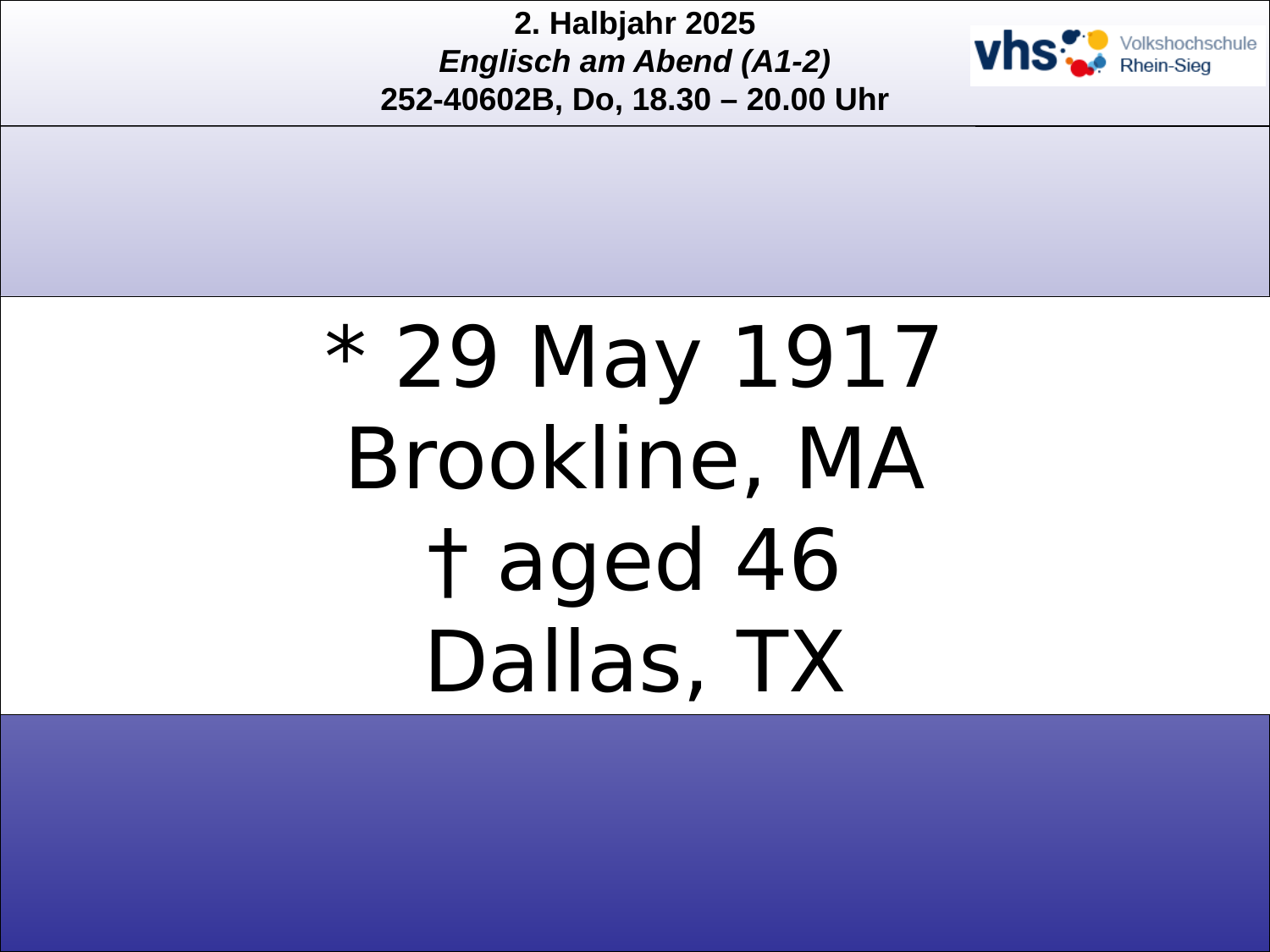

* 29 May 1917
Brookline, MA
† aged 46
Dallas, TX